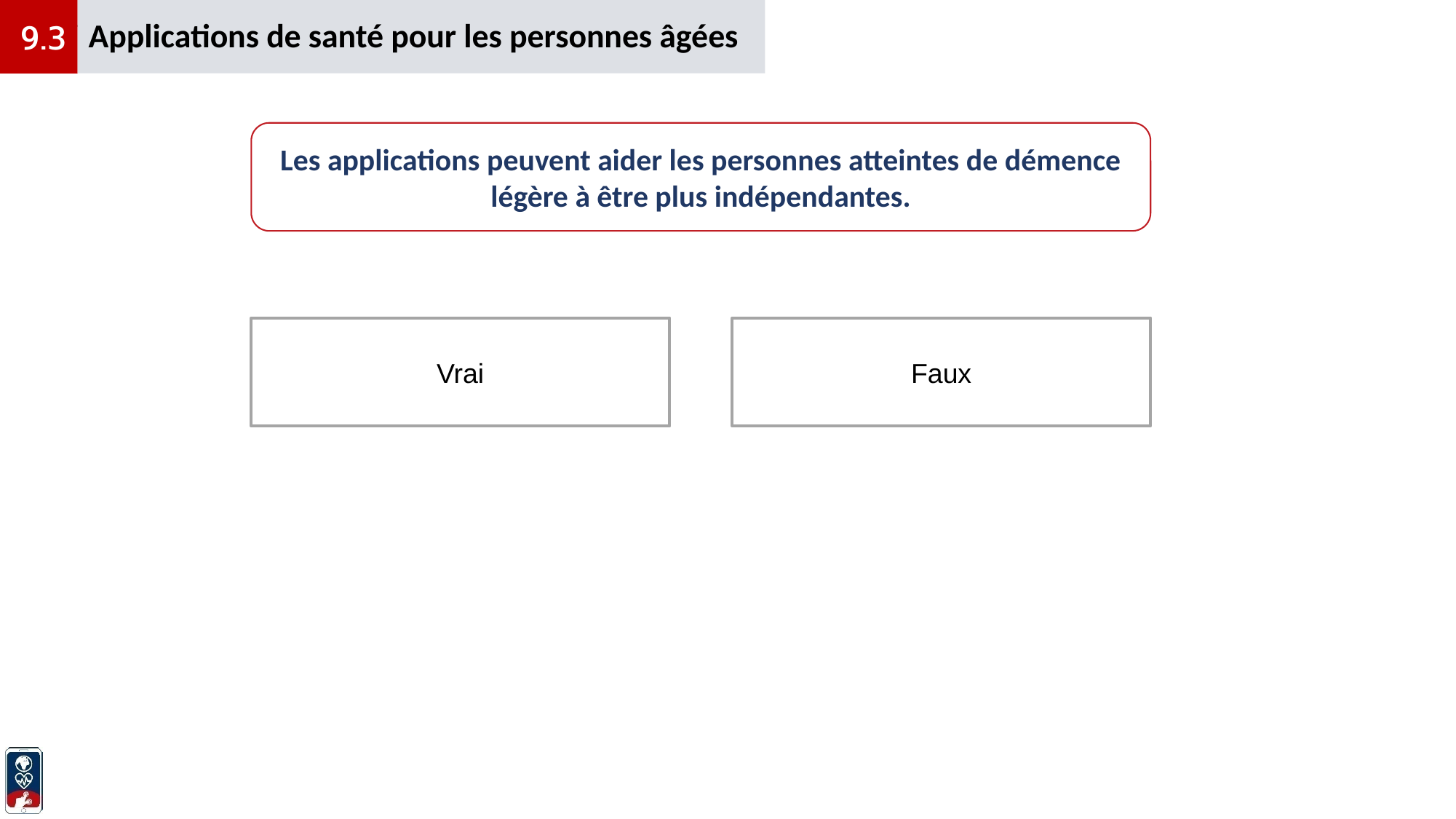

Applications de santé pour les personnes âgées
9.3
Les applications peuvent aider les personnes atteintes de démence légère à être plus indépendantes.
Faux
Vrai